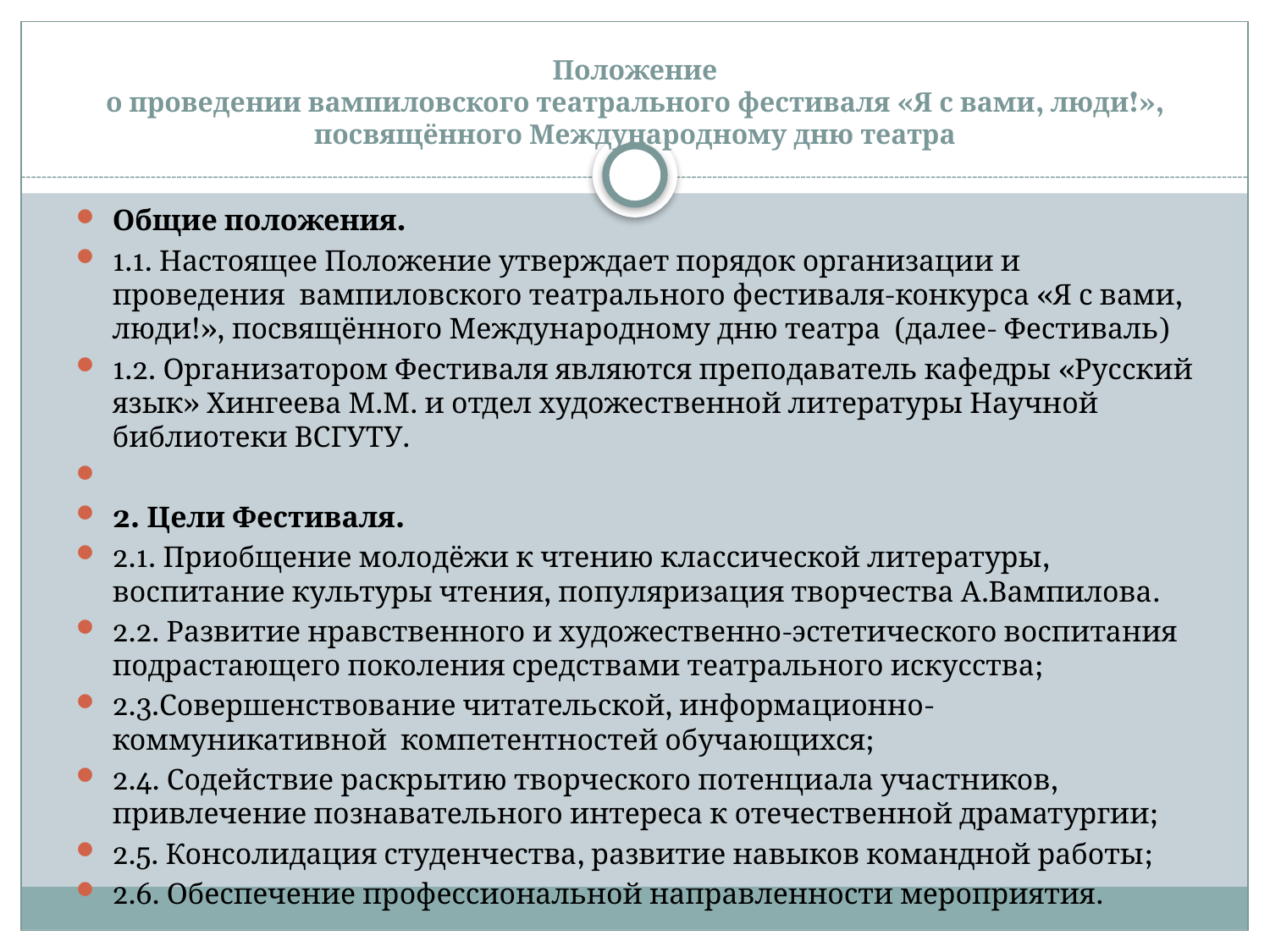

# Положение о проведении вампиловского театрального фестиваля «Я с вами, люди!», посвящённого Международному дню театра
Общие положения.
1.1. Настоящее Положение утверждает порядок организации и проведения  вампиловского театрального фестиваля-конкурса «Я с вами, люди!», посвящённого Международному дню театра  (далее- Фестиваль)
1.2. Организатором Фестиваля являются преподаватель кафедры «Русский язык» Хингеева М.М. и отдел художественной литературы Научной библиотеки ВСГУТУ.

2. Цели Фестиваля.
2.1. Приобщение молодёжи к чтению классической литературы, воспитание культуры чтения, популяризация творчества А.Вампилова.
2.2. Развитие нравственного и художественно-эстетического воспитания подрастающего поколения средствами театрального искусства;
2.3.Совершенствование читательской, информационно-коммуникативной  компетентностей обучающихся;
2.4. Содействие раскрытию творческого потенциала участников, привлечение познавательного интереса к отечественной драматургии;
2.5. Консолидация студенчества, развитие навыков командной работы;
2.6. Обеспечение профессиональной направленности мероприятия.